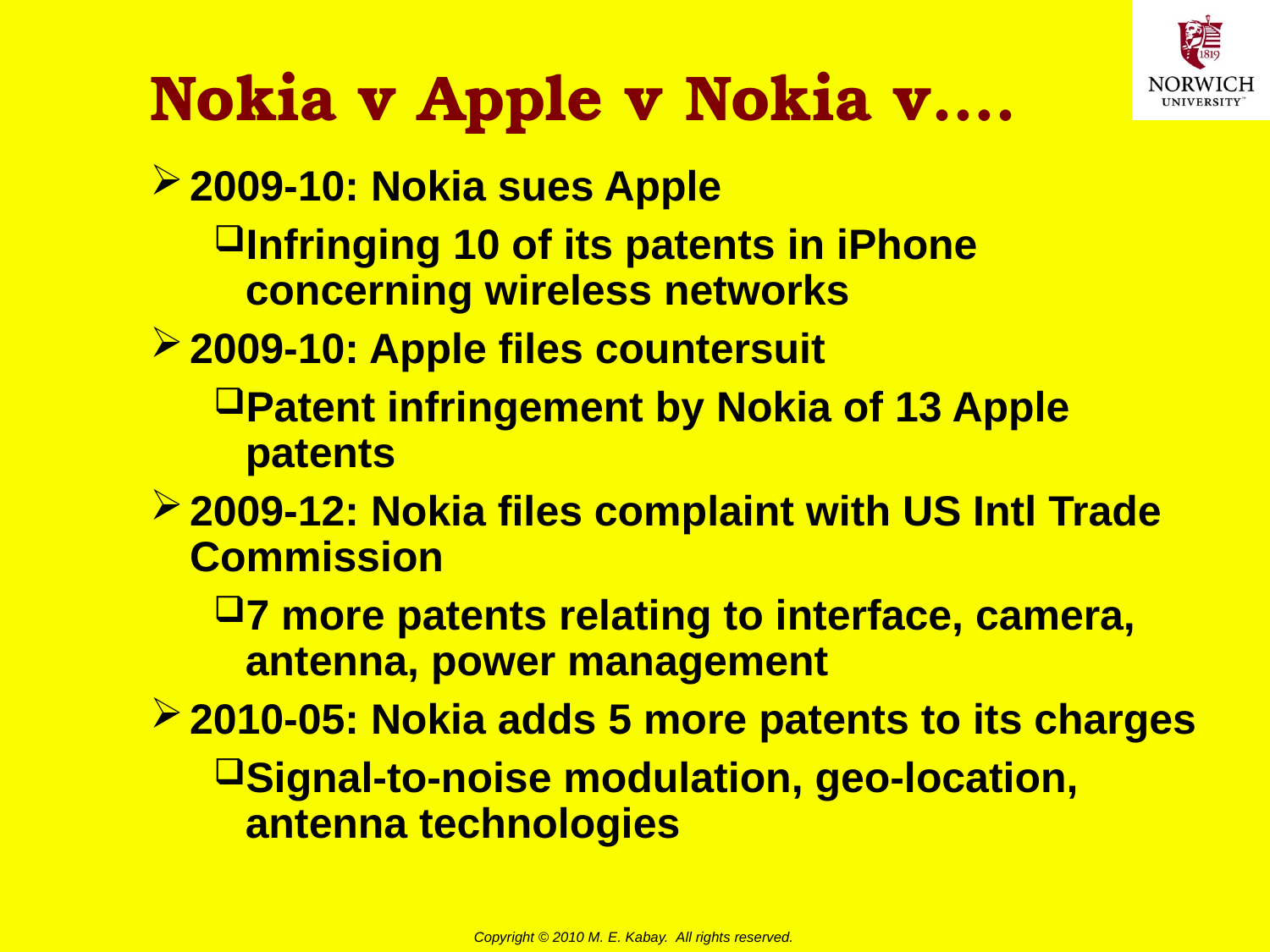

# Nokia v Apple v Nokia v….
2009-10: Nokia sues Apple
Infringing 10 of its patents in iPhone concerning wireless networks
2009-10: Apple files countersuit
Patent infringement by Nokia of 13 Apple patents
2009-12: Nokia files complaint with US Intl Trade Commission
7 more patents relating to interface, camera, antenna, power management
2010-05: Nokia adds 5 more patents to its charges
Signal-to-noise modulation, geo-location, antenna technologies